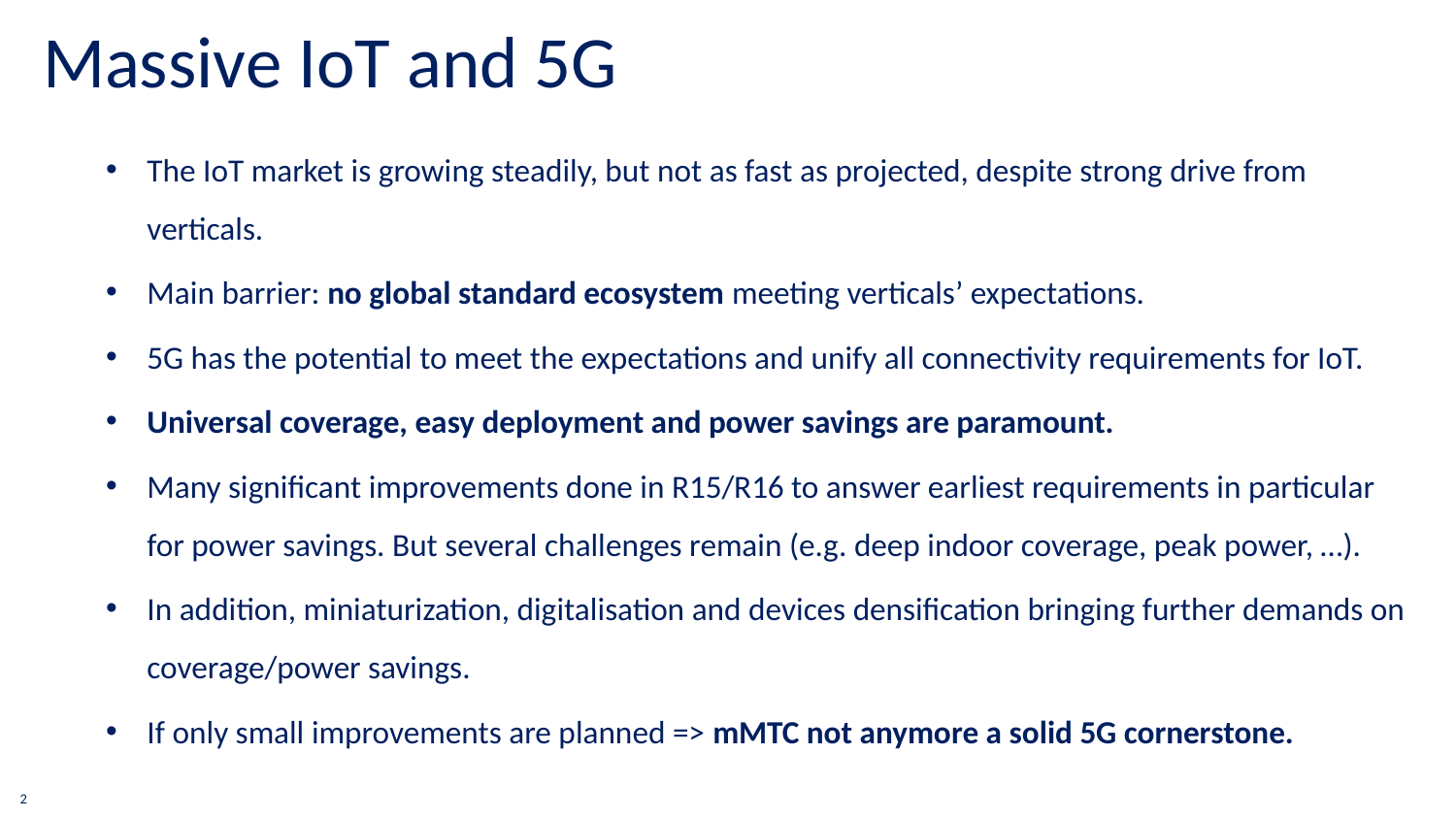

Massive IoT and 5G
The IoT market is growing steadily, but not as fast as projected, despite strong drive from verticals.
Main barrier: no global standard ecosystem meeting verticals’ expectations.
5G has the potential to meet the expectations and unify all connectivity requirements for IoT.
Universal coverage, easy deployment and power savings are paramount.
Many significant improvements done in R15/R16 to answer earliest requirements in particular for power savings. But several challenges remain (e.g. deep indoor coverage, peak power, …).
In addition, miniaturization, digitalisation and devices densification bringing further demands on coverage/power savings.
If only small improvements are planned => mMTC not anymore a solid 5G cornerstone.